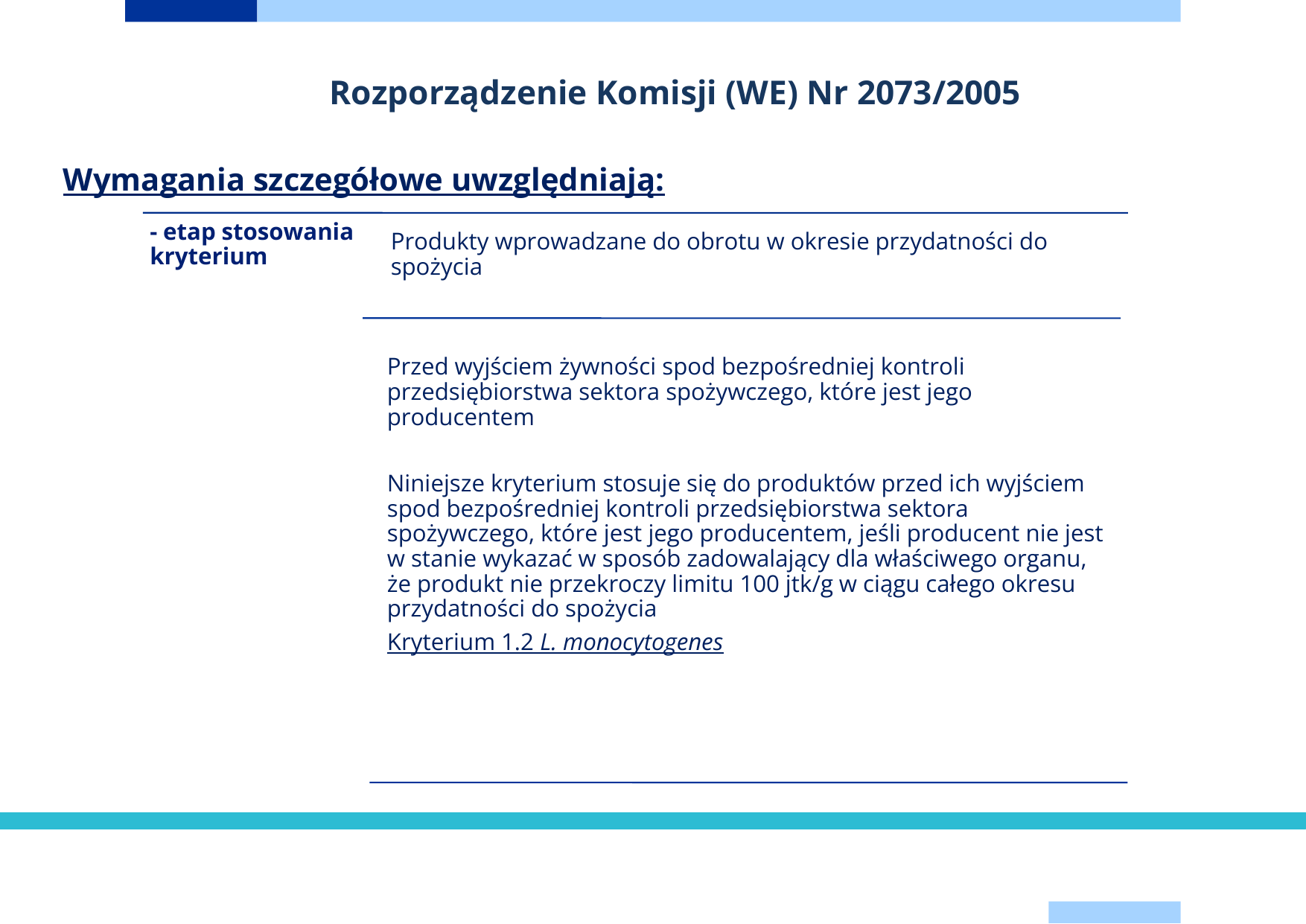

Rozporządzenie Komisji (WE) Nr 2073/2005

Wymagania szczegółowe uwzględniają:
- etap stosowania kryterium
Produkty wprowadzane do obrotu w okresie przydatności do spożycia
Przed wyjściem żywności spod bezpośredniej kontroli przedsiębiorstwa sektora spożywczego, które jest jego producentem

Niniejsze kryterium stosuje się do produktów przed ich wyjściem spod bezpośredniej kontroli przedsiębiorstwa sektora spożywczego, które jest jego producentem, jeśli producent nie jest w stanie wykazać w sposób zadowalający dla właściwego organu, że produkt nie przekroczy limitu 100 jtk/g w ciągu całego okresu przydatności do spożycia
Kryterium 1.2 L. monocytogenes